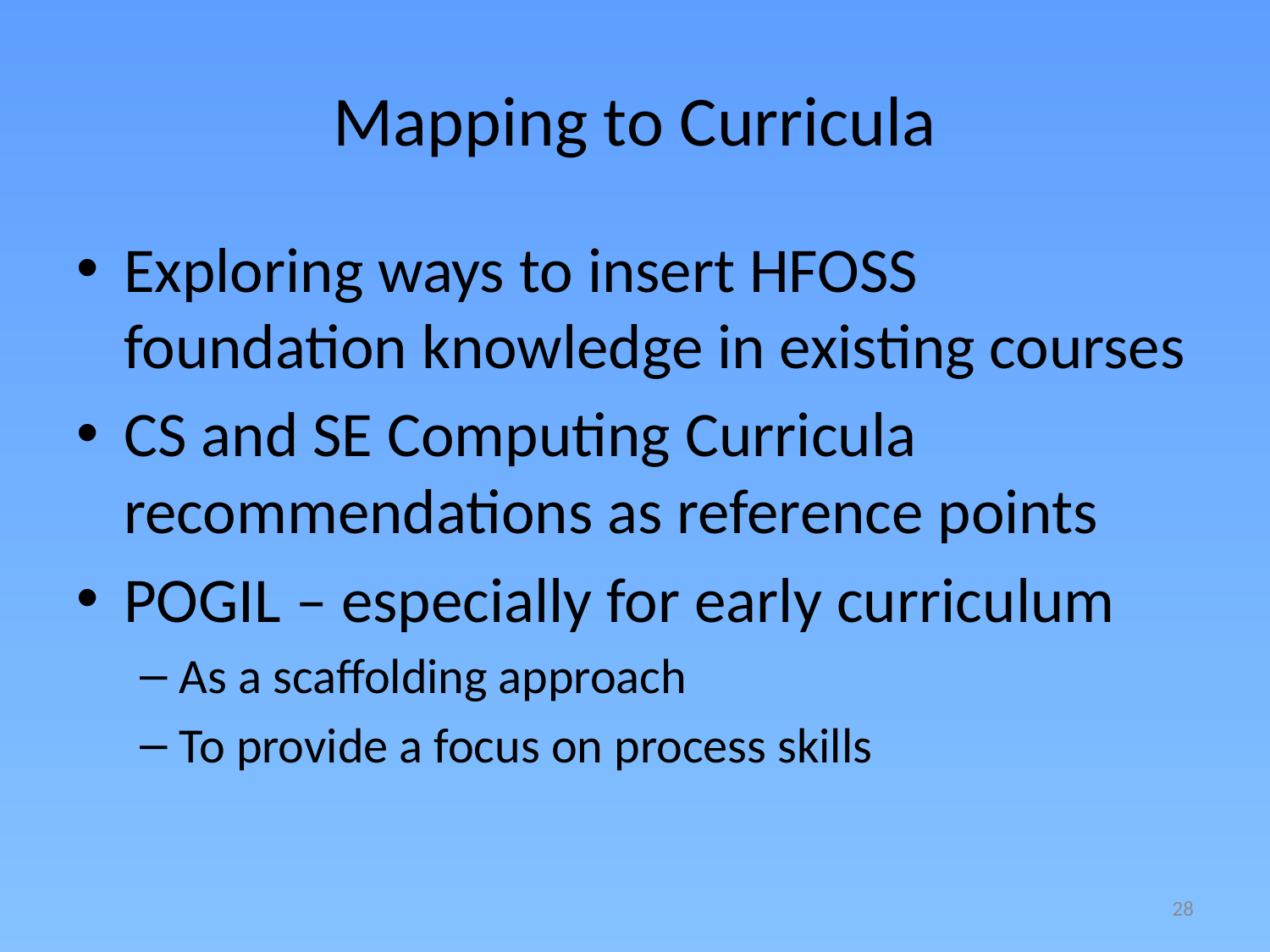

# Mapping to Curricula
Exploring ways to insert HFOSS foundation knowledge in existing courses
CS and SE Computing Curricula recommendations as reference points
POGIL – especially for early curriculum
As a scaffolding approach
To provide a focus on process skills
28